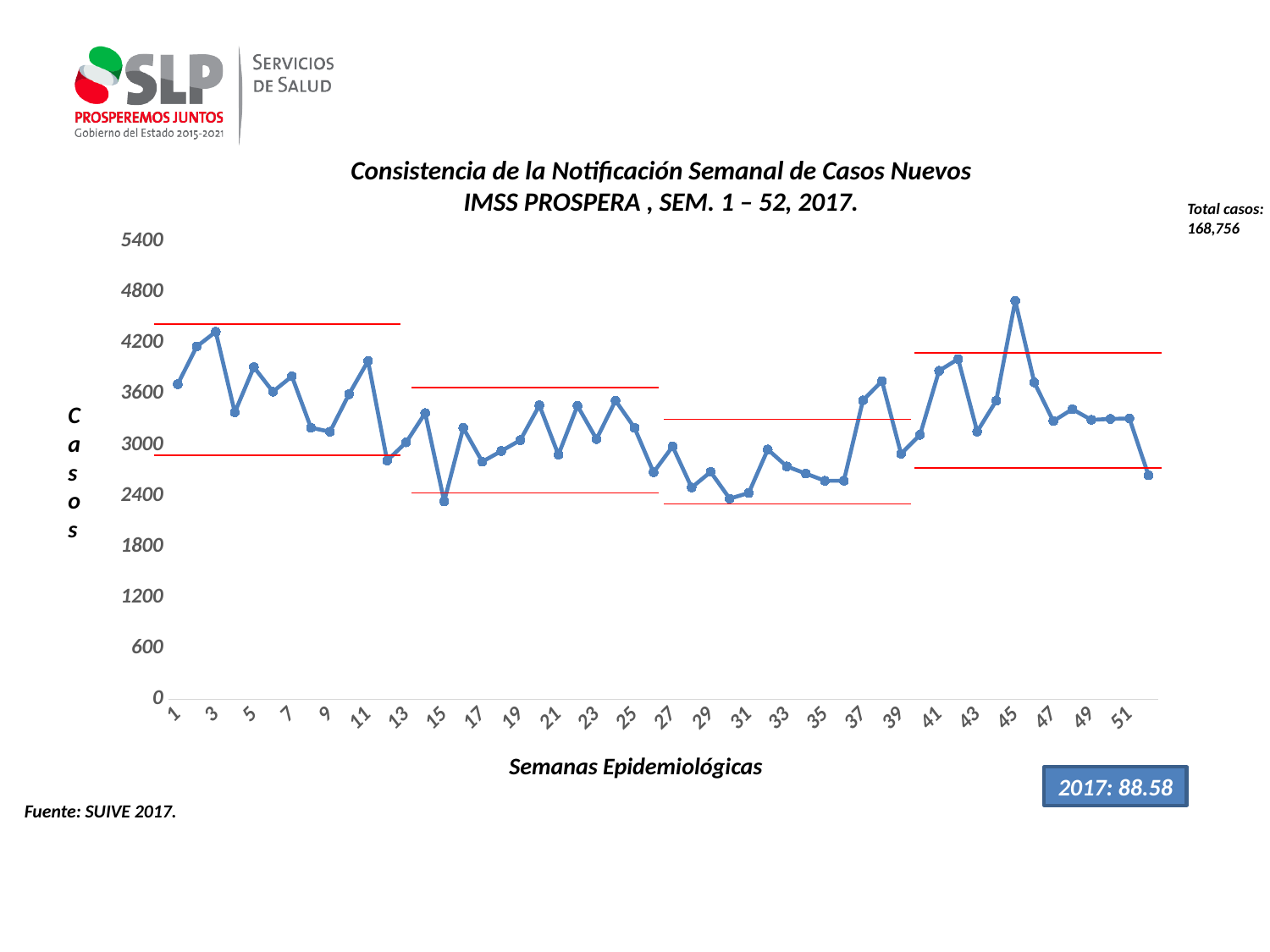

Consistencia de la Notificación Semanal de Casos Nuevos
IMSS PROSPERA , SEM. 1 – 52, 2017.
Total casos:
168,756

### Chart

| Category | Serie 1 |
|---|---|
| 1 | 3716.0 |
| 2 | 4161.0 |
| 3 | 4335.0 |
| 4 | 3384.0 |
| 5 | 3918.0 |
| 6 | 3628.0 |
| 7 | 3810.0 |
| 8 | 3203.0 |
| 9 | 3156.0 |
| 10 | 3598.0 |
| 11 | 3991.0 |
| 12 | 2816.0 |
| 13 | 3030.0 |
| 14 | 3376.0 |
| 15 | 2333.0 |
| 16 | 3201.0 |
| 17 | 2802.0 |
| 18 | 2928.0 |
| 19 | 3057.0 |
| 20 | 3467.0 |
| 21 | 2884.0 |
| 22 | 3462.0 |
| 23 | 3069.0 |
| 24 | 3523.0 |
| 25 | 3202.0 |
| 26 | 2677.0 |
| 27 | 2982.0 |
| 28 | 2497.0 |
| 29 | 2682.0 |
| 30 | 2366.0 |
| 31 | 2433.0 |
| 32 | 2947.0 |
| 33 | 2747.0 |
| 34 | 2662.0 |
| 35 | 2577.0 |
| 36 | 2578.0 |
| 37 | 3526.0 |
| 38 | 3753.0 |
| 39 | 2896.0 |
| 40 | 3119.0 |
| 41 | 3875.0 |
| 42 | 4014.0 |
| 43 | 3157.0 |
| 44 | 3521.0 |
| 45 | 4700.0 |
| 46 | 3738.0 |
| 47 | 3281.0 |
| 48 | 3422.0 |
| 49 | 3296.0 |
| 50 | 3307.0 |
| 51 | 3312.0 |
| 52 | 2641.0 |
Casos
Semanas Epidemiológicas
2017: 88.58
Fuente: SUIVE 2017.